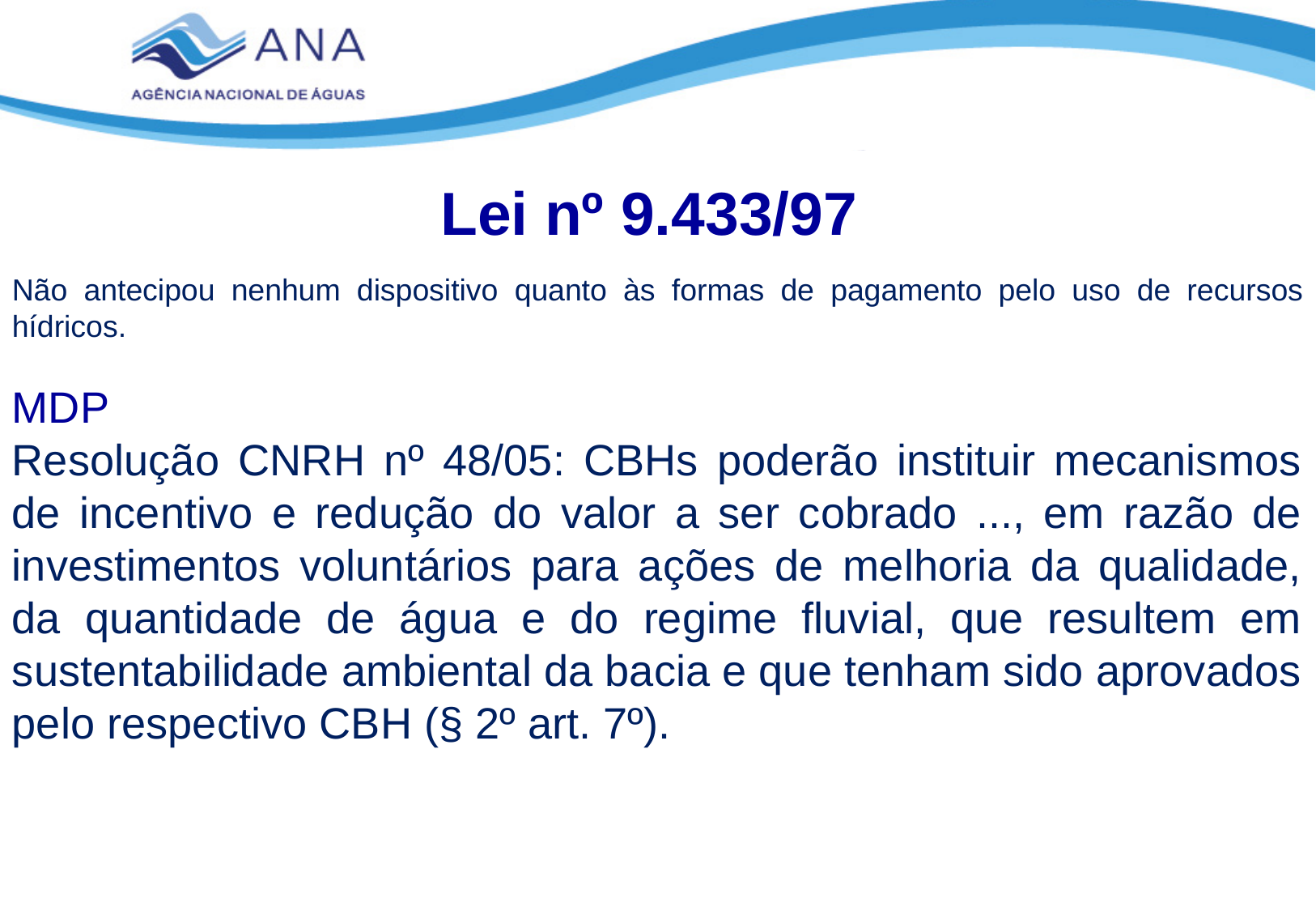

Lei nº 9.433/97
Não antecipou nenhum dispositivo quanto às formas de pagamento pelo uso de recursos hídricos.

MDP
Resolução CNRH nº 48/05: CBHs poderão instituir mecanismos de incentivo e redução do valor a ser cobrado ..., em razão de investimentos voluntários para ações de melhoria da qualidade, da quantidade de água e do regime fluvial, que resultem em sustentabilidade ambiental da bacia e que tenham sido aprovados pelo respectivo CBH (§ 2º art. 7º).